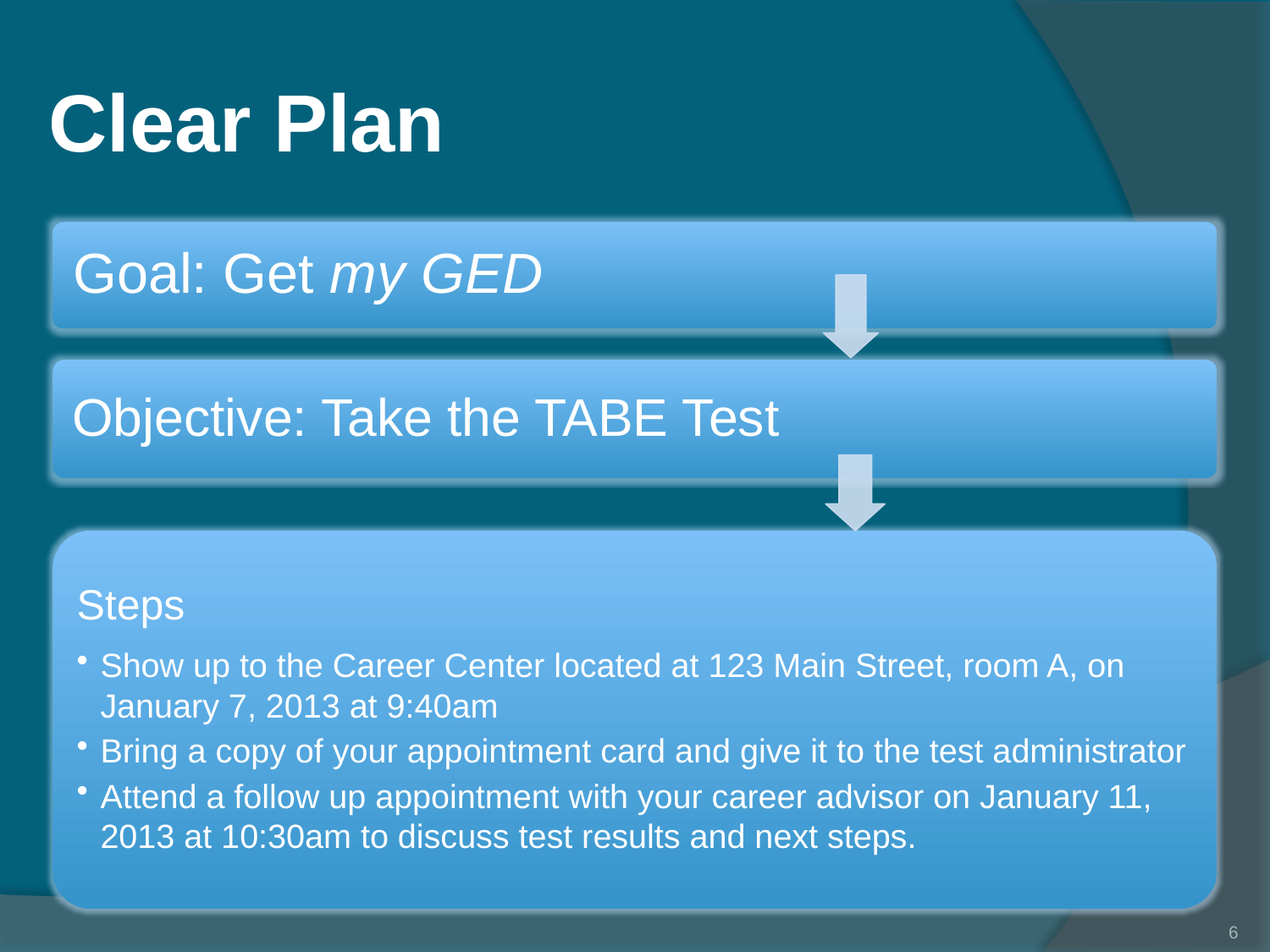

# Clear Plan
Goal: Get my GED
Objective: Take the TABE Test
Steps
Show up to the Career Center located at 123 Main Street, room A, on January 7, 2013 at 9:40am
Bring a copy of your appointment card and give it to the test administrator
Attend a follow up appointment with your career advisor on January 11, 2013 at 10:30am to discuss test results and next steps.

6